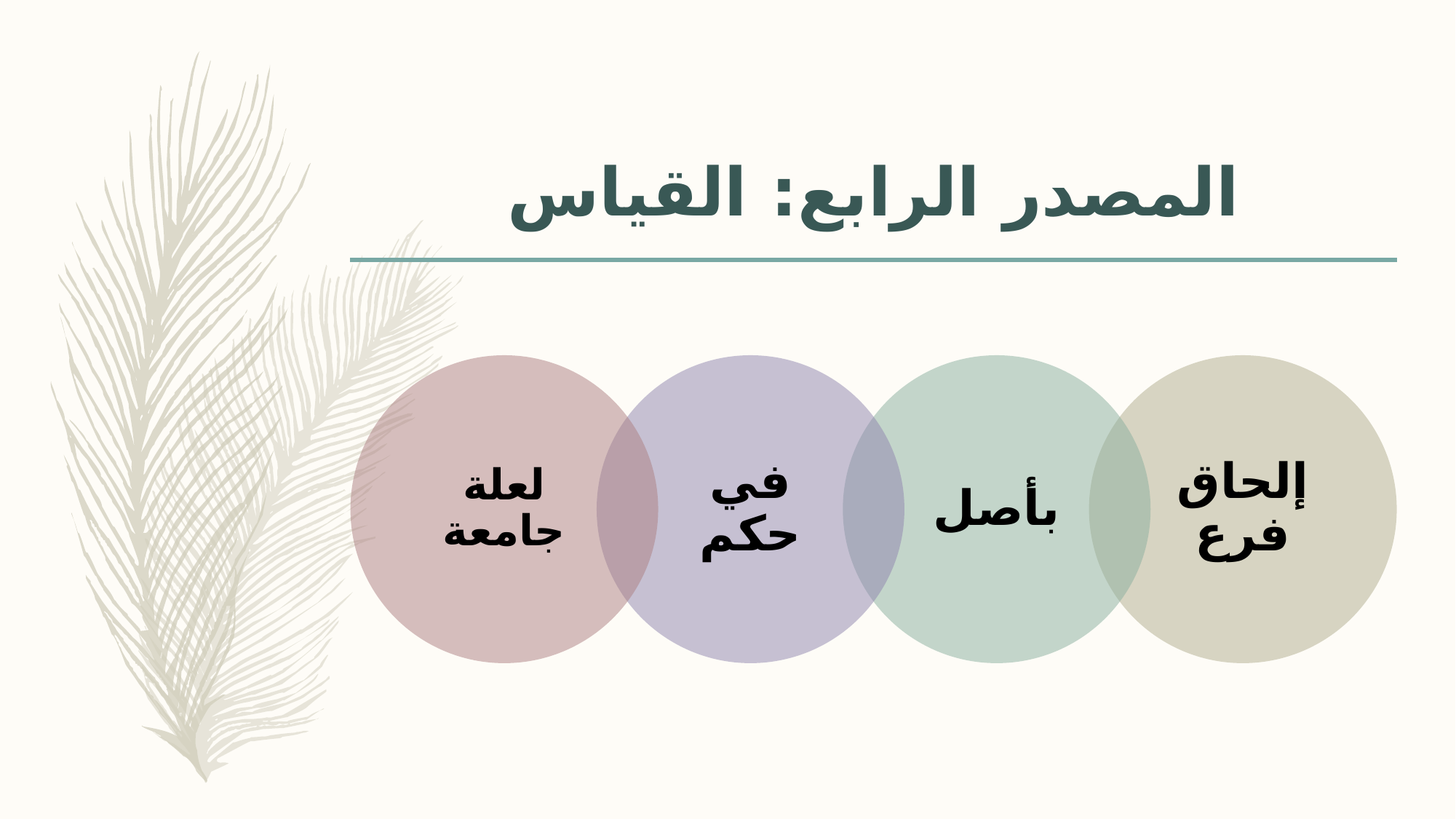

# المصدر الرابع: القياس
إلحاق فرع
بأصل
في حكم
لعلة جامعة